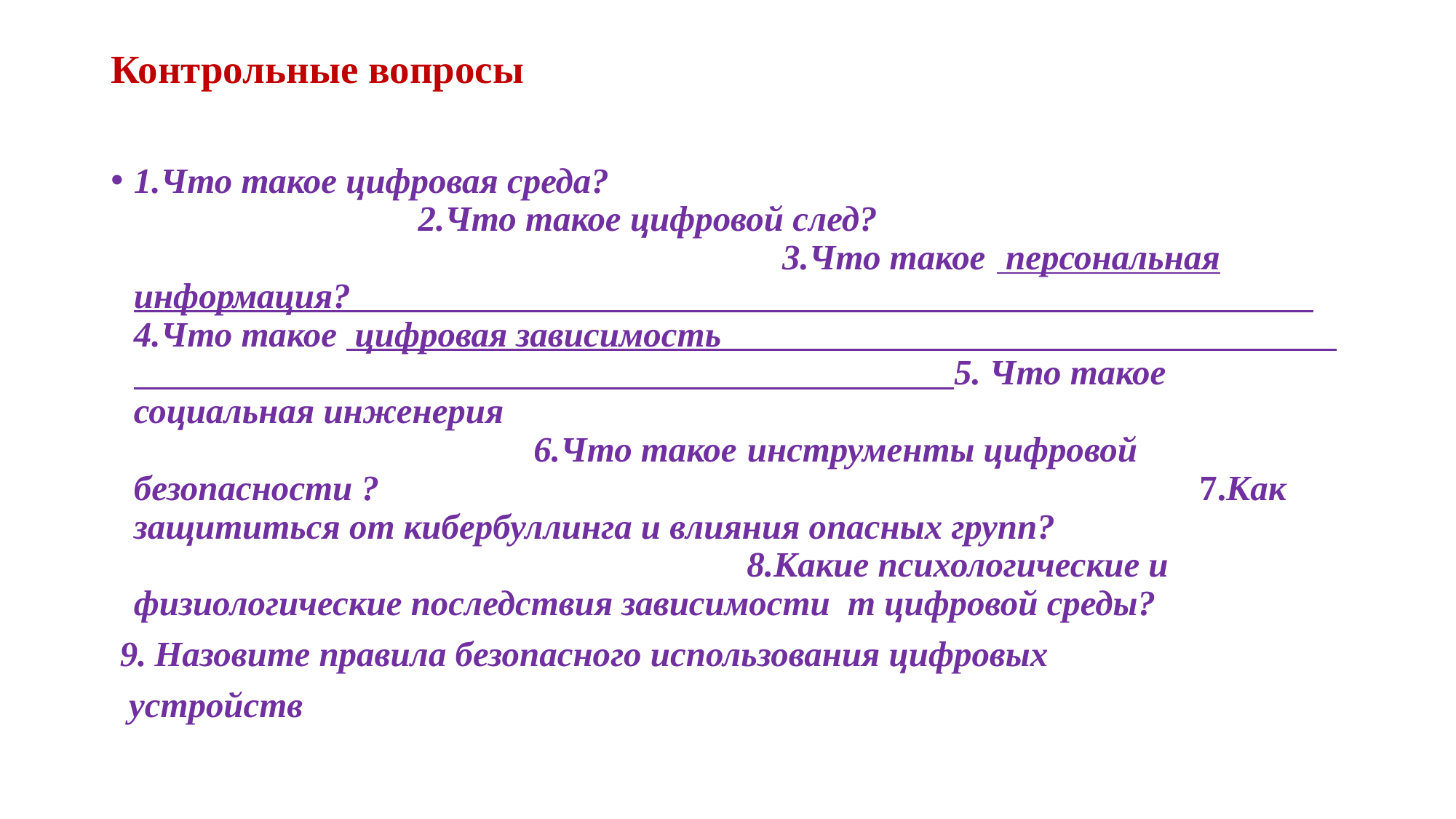

# Контрольные вопросы
1.Что такое цифровая среда?                                                                                                                   2.Что такое цифровой след?                                                                                                                              3.Что такое  персональная информация?                                                                                                             4.Что такое  цифровая зависимость                                                                                                                                                                  5. Что такое социальная инженерия                                                                                                                                            6.Что такое инструменты цифровой безопасности ?                                                                                            7.Как защититься от кибербуллинга и влияния опасных групп?                                                                                                      8.Какие психологические и физиологические последствия зависимости  т цифровой среды?
 9. Назовите правила безопасного использования цифровых
  устройств